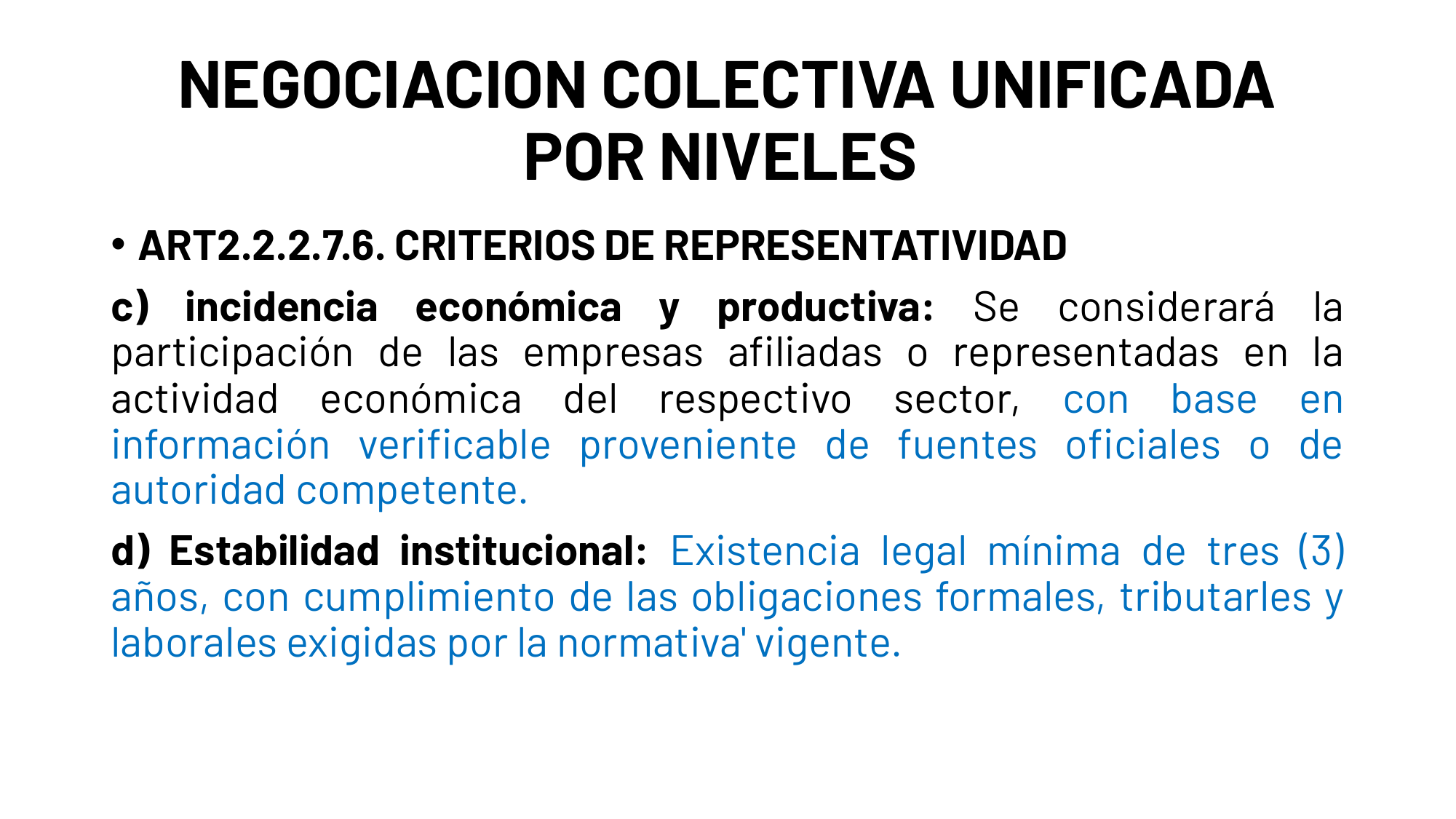

# NEGOCIACION COLECTIVA UNIFICADA POR NIVELES
ART2.2.2.7.6. CRITERIOS DE REPRESENTATIVIDAD
c) incidencia económica y productiva: Se considerará la participación de las empresas afiliadas o representadas en la actividad económica del respectivo sector, con base en información verificable proveniente de fuentes oficiales o de autoridad competente.
d) Estabilidad institucional: Existencia legal mínima de tres (3) años, con cumplimiento de las obligaciones formales, tributarles y laborales exigidas por la normativa' vigente.